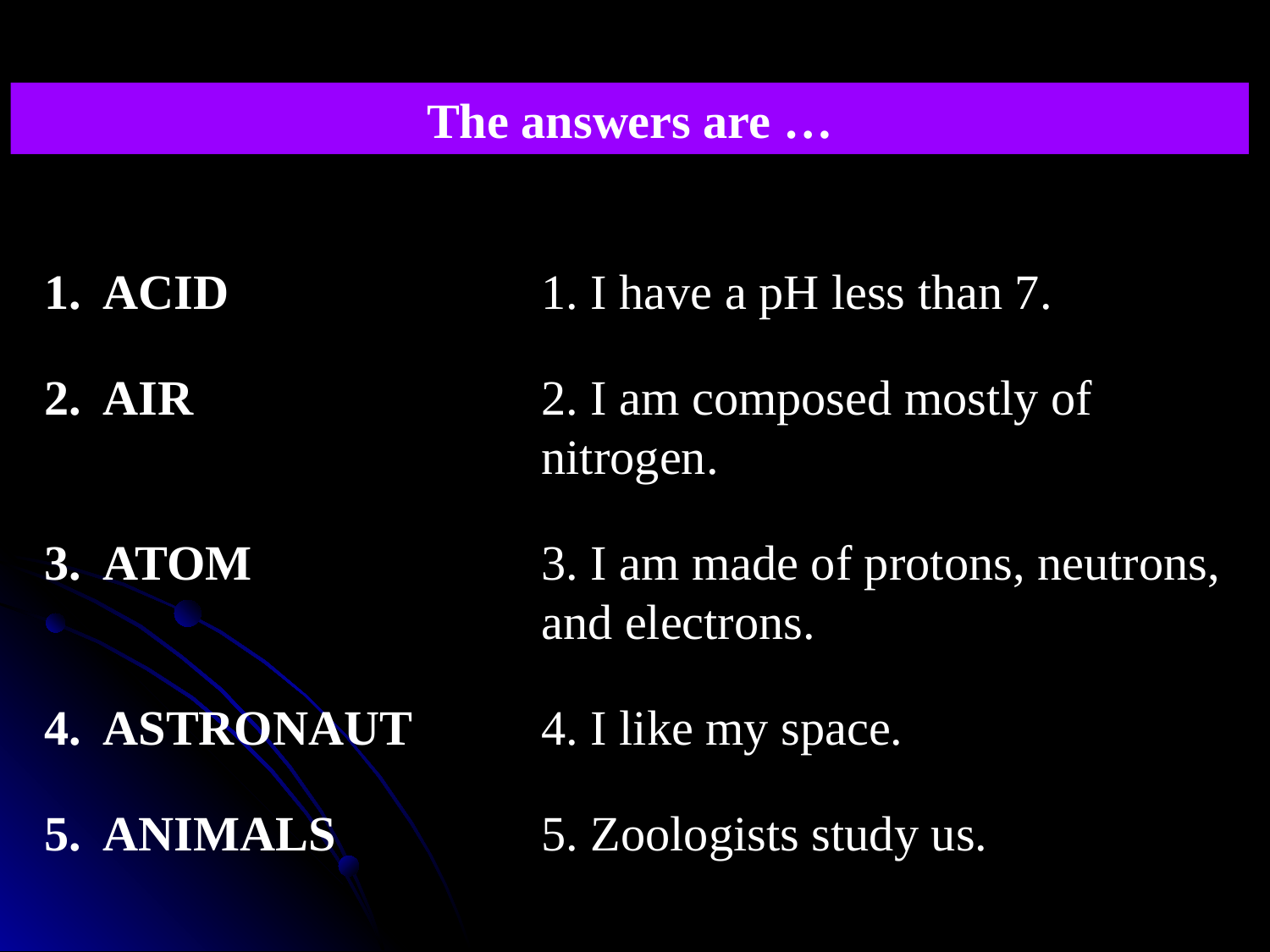

The answers are …
1.  ACID
1. I have a pH less than 7.
2.  AIR
2. I am composed mostly of nitrogen.
3.  ATOM
3. I am made of protons, neutrons, and electrons.
4.  ASTRONAUT
4. I like my space.
5.  ANIMALS
5. Zoologists study us.